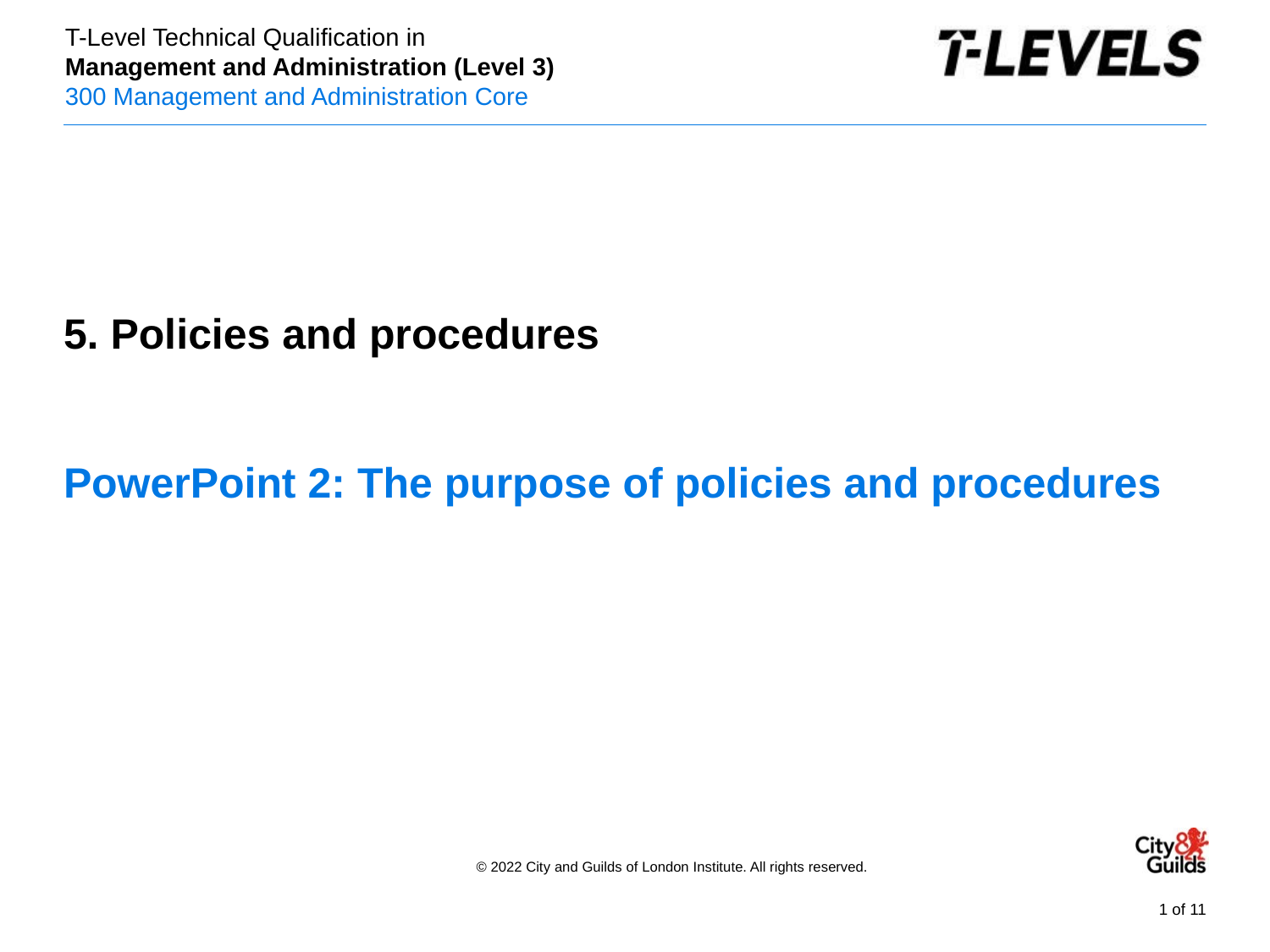

PowerPoint presentation
5. Policies and procedures

# PowerPoint 2: The purpose of policies and procedures